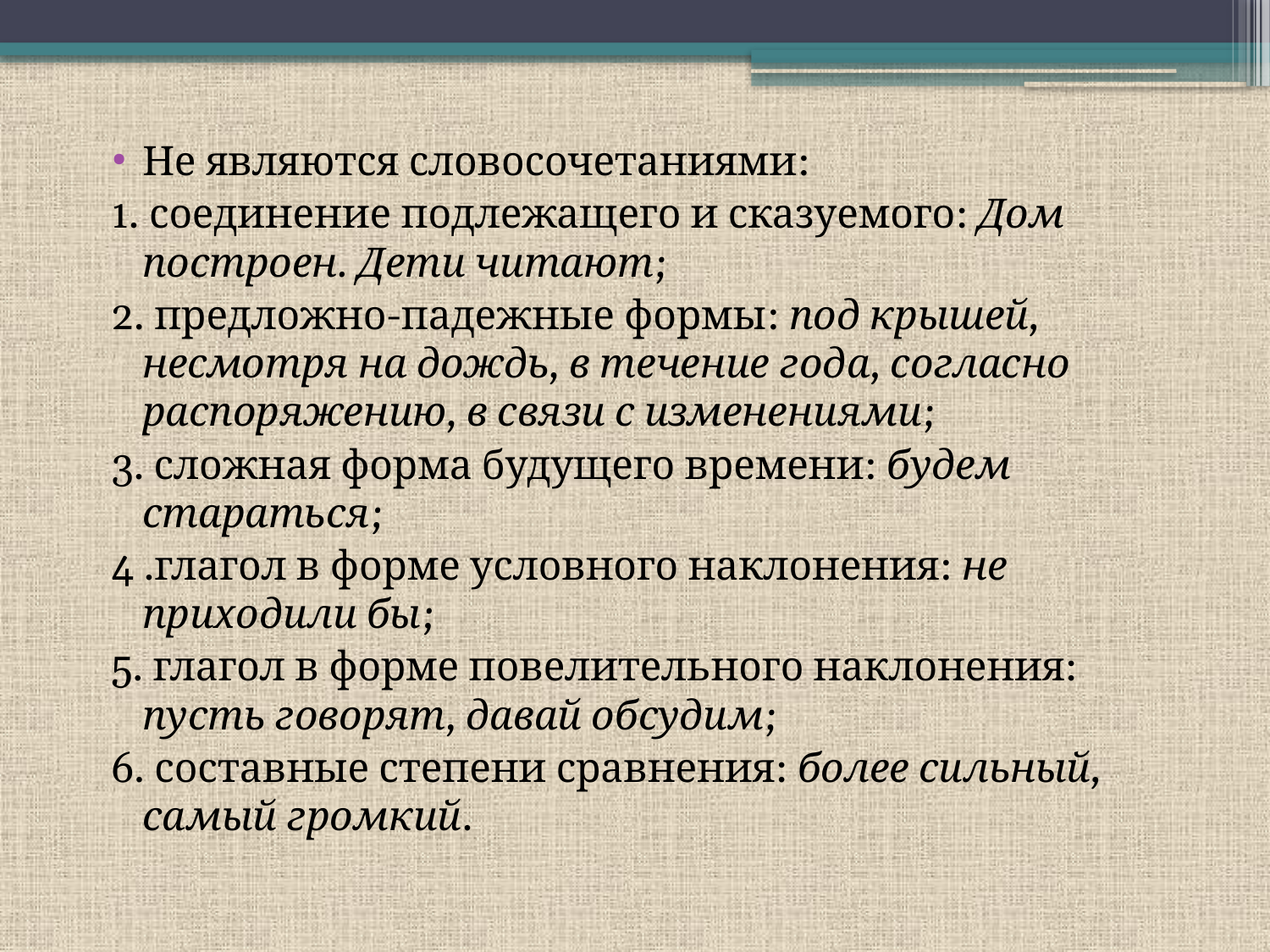

#
Не являются словосочетаниями:
1. соединение подлежащего и сказуемого: Дом построен. Дети читают;
2. предложно-падежные формы: под крышей, несмотря на дождь, в течение года, согласно распоряжению, в связи с изменениями;
3. сложная форма будущего времени: будем стараться;
4 .глагол в форме условного наклонения: не приходили бы;
5. глагол в форме повелительного наклонения: пусть говорят, давай обсудим;
6. составные степени сравнения: более сильный, самый громкий.